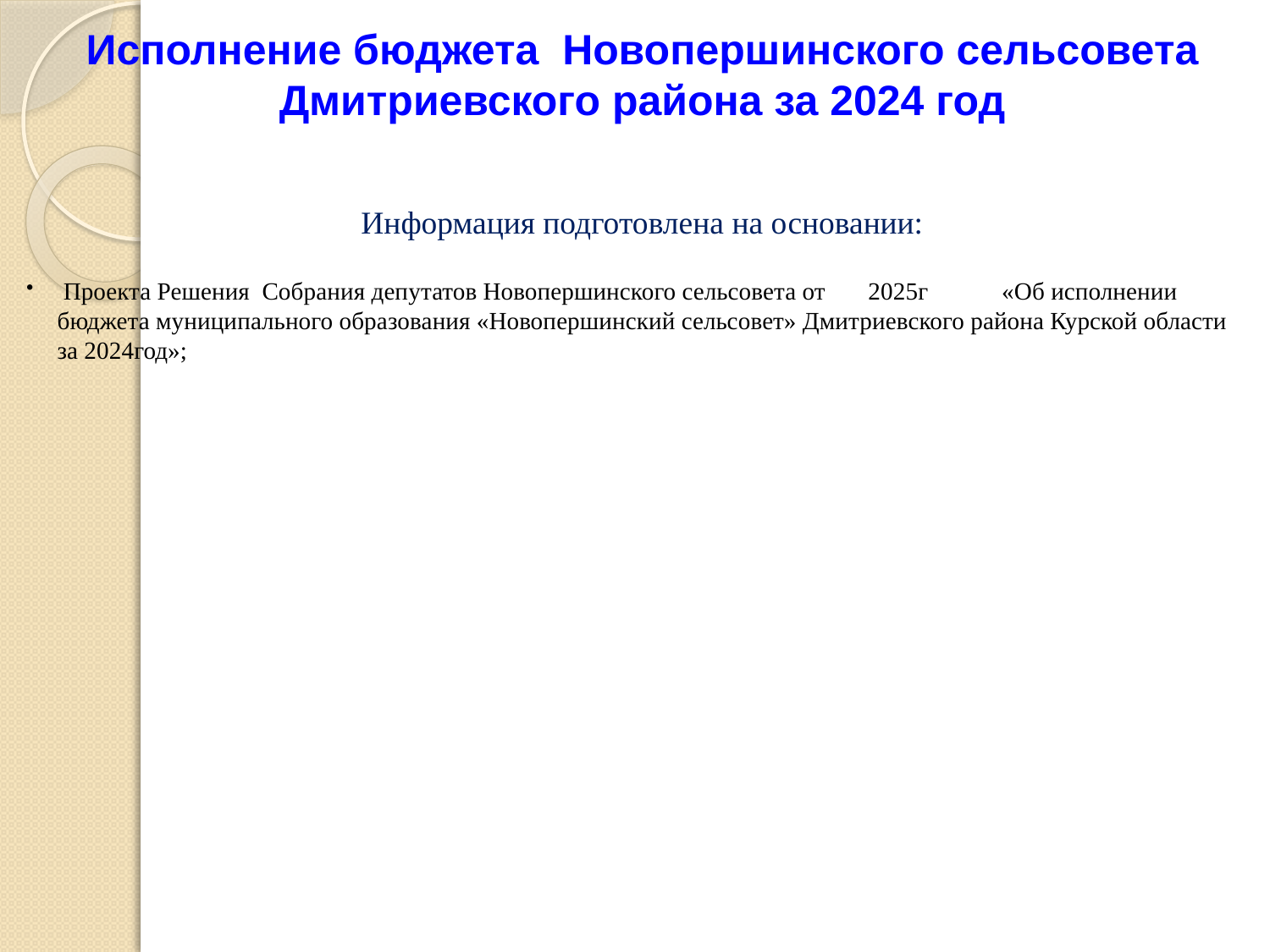

Исполнение бюджета  Новопершинского сельсовета Дмитриевского района за 2024 год
Информация подготовлена на основании:

 Проекта Решения  Собрания депутатов Новопершинского сельсовета от       2025г            «Об исполнении бюджета муниципального образования «Новопершинский сельсовет» Дмитриевского района Курской области  за 2024год»;